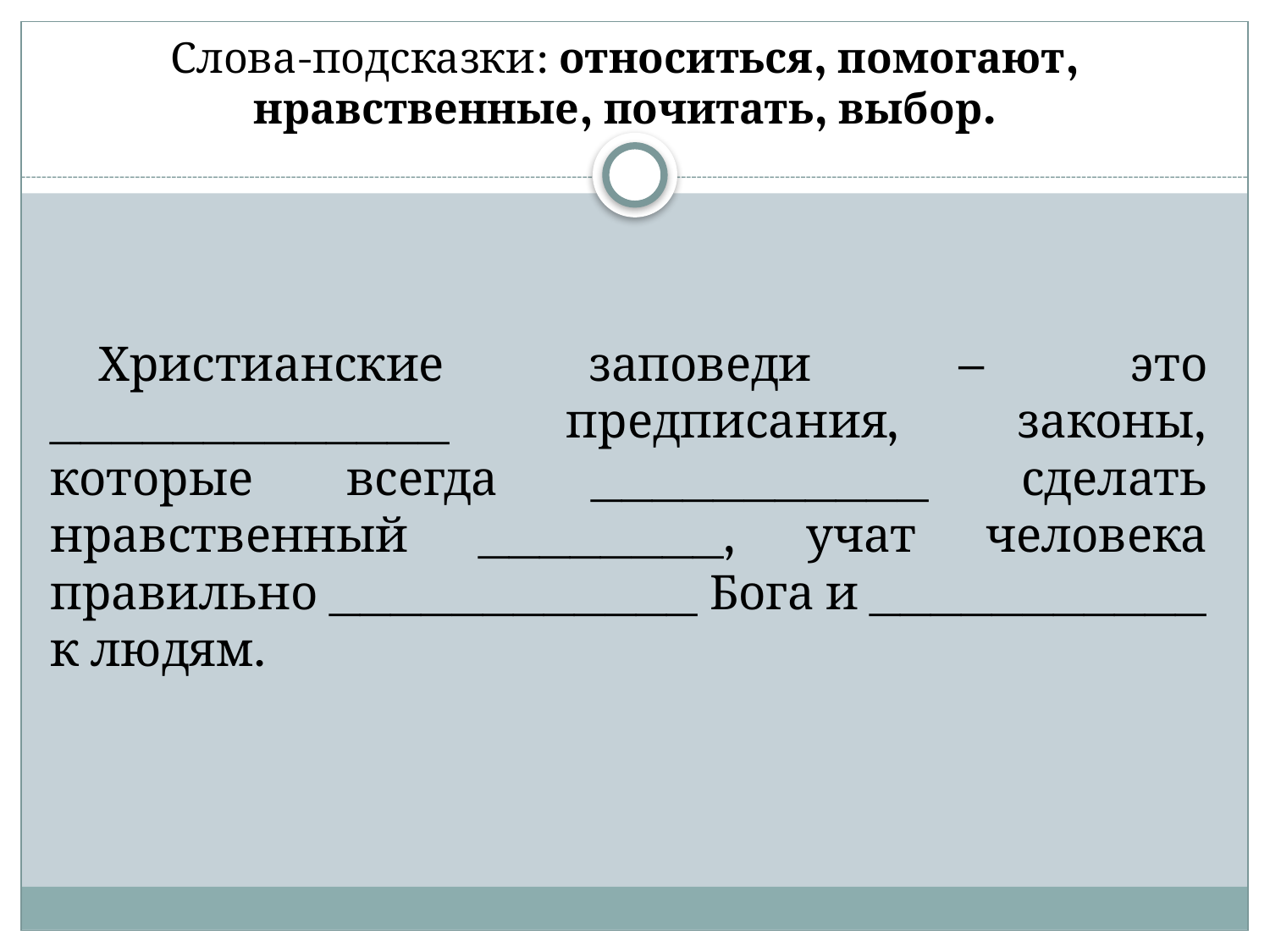

# Слова-подсказки: относиться, помогают, нравственные, почитать, выбор.
Христианские заповеди – это _____________ предписания, законы, которые всегда ___________ сделать нравственный ________, учат человека правильно ____________ Бога и ___________ к людям.